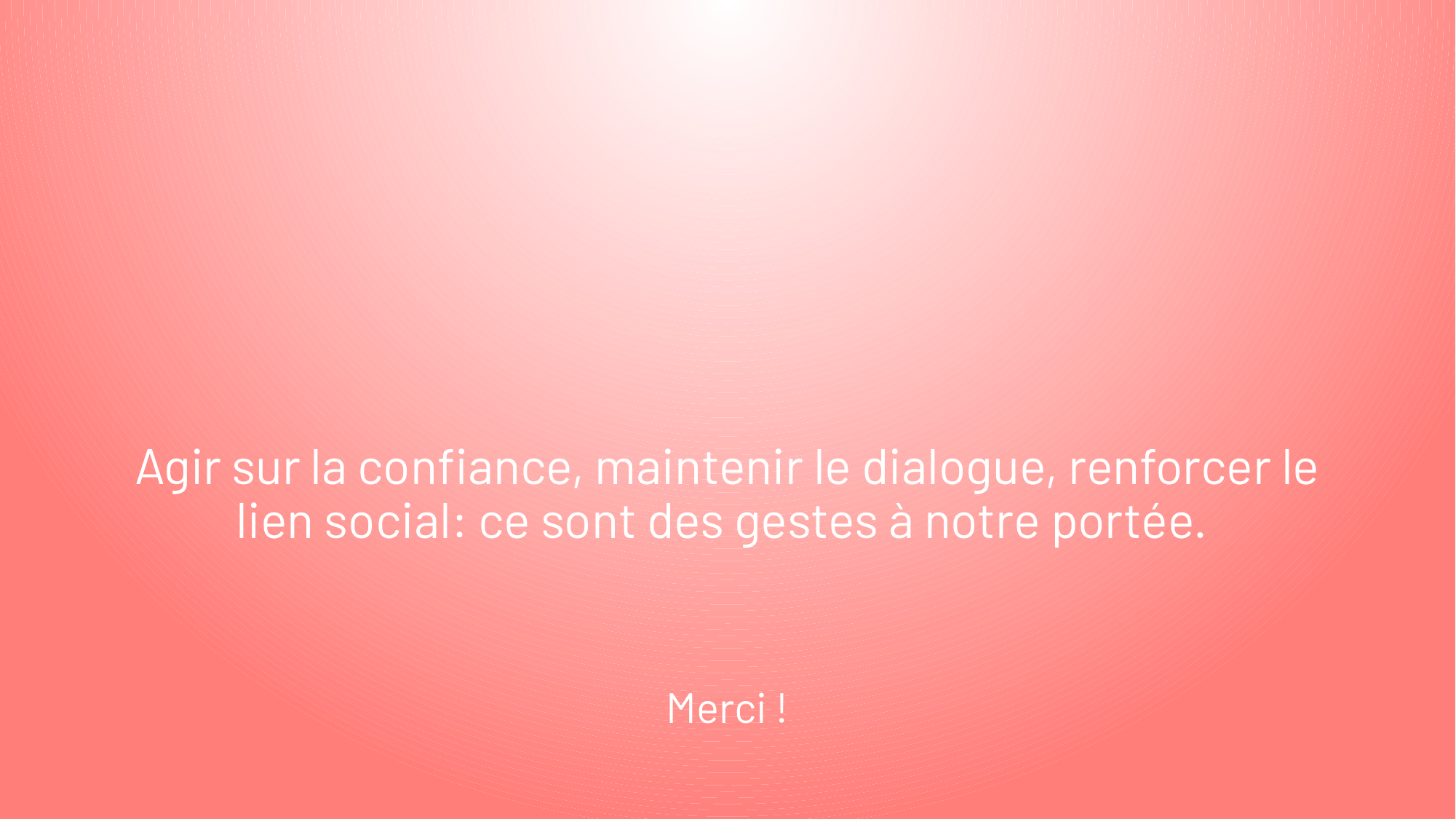

Agir sur la confiance, maintenir le dialogue, renforcer le lien social: ce sont des gestes à notre portée.

Merci !